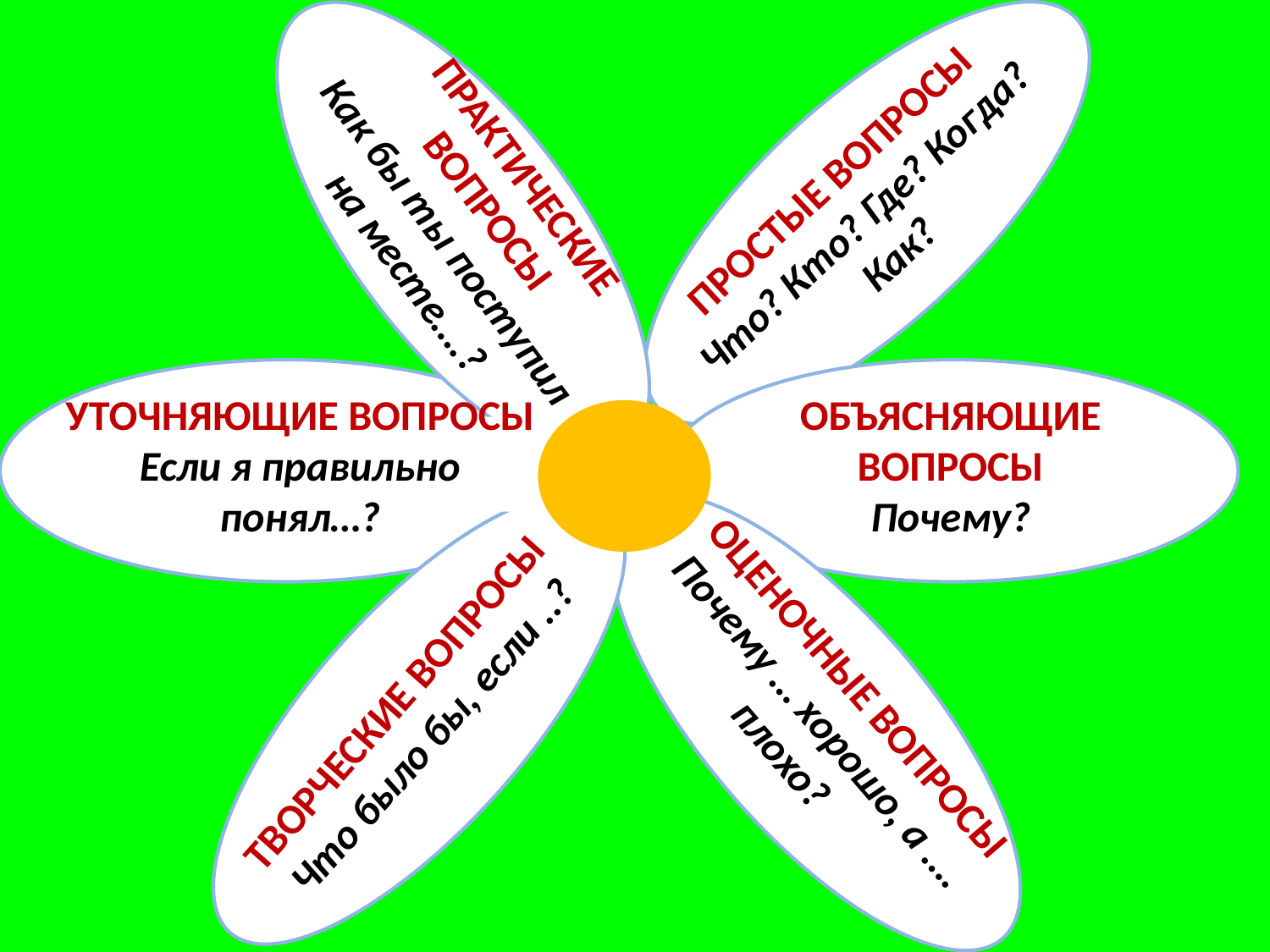

ПРОСТЫЕ ВОПРОСЫ
Что? Кто? Где? Когда? Как?
ПРАКТИЧЕСКИЕ  ВОПРОСЫ
Как бы ты поступил на месте….?

УТОЧНЯЮЩИЕ ВОПРОСЫ
Если я правильно понял…?

ОБЪЯСНЯЮЩИЕ ВОПРОСЫ
Почему?

ТВОРЧЕСКИЕ ВОПРОСЫ
Что было бы, если ..?
ОЦЕНОЧНЫЕ ВОПРОСЫ
Почему … хорошо, а …. плохо?